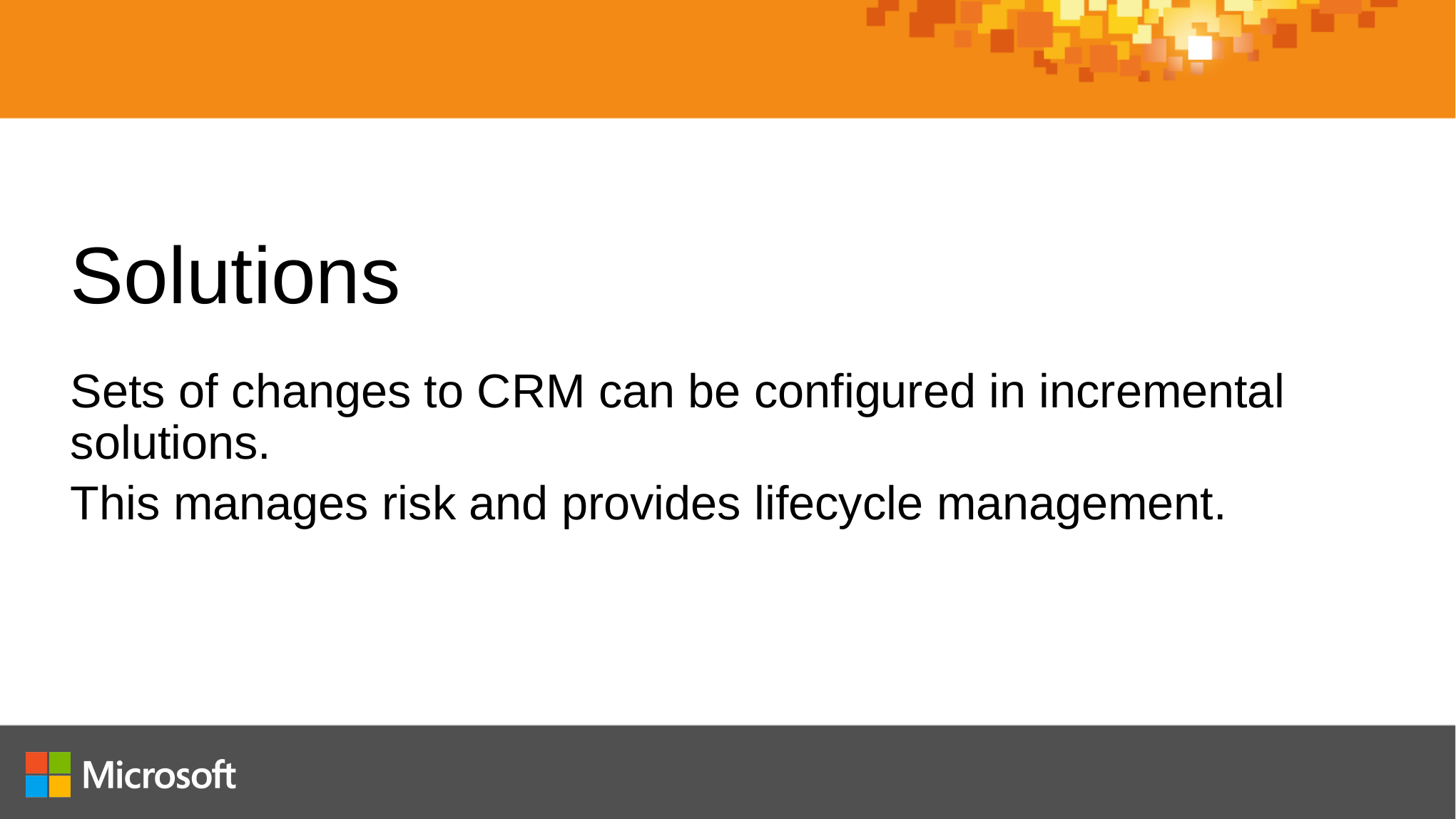

Solutions
Sets of changes to CRM can be configured in incremental solutions.
This manages risk and provides lifecycle management.